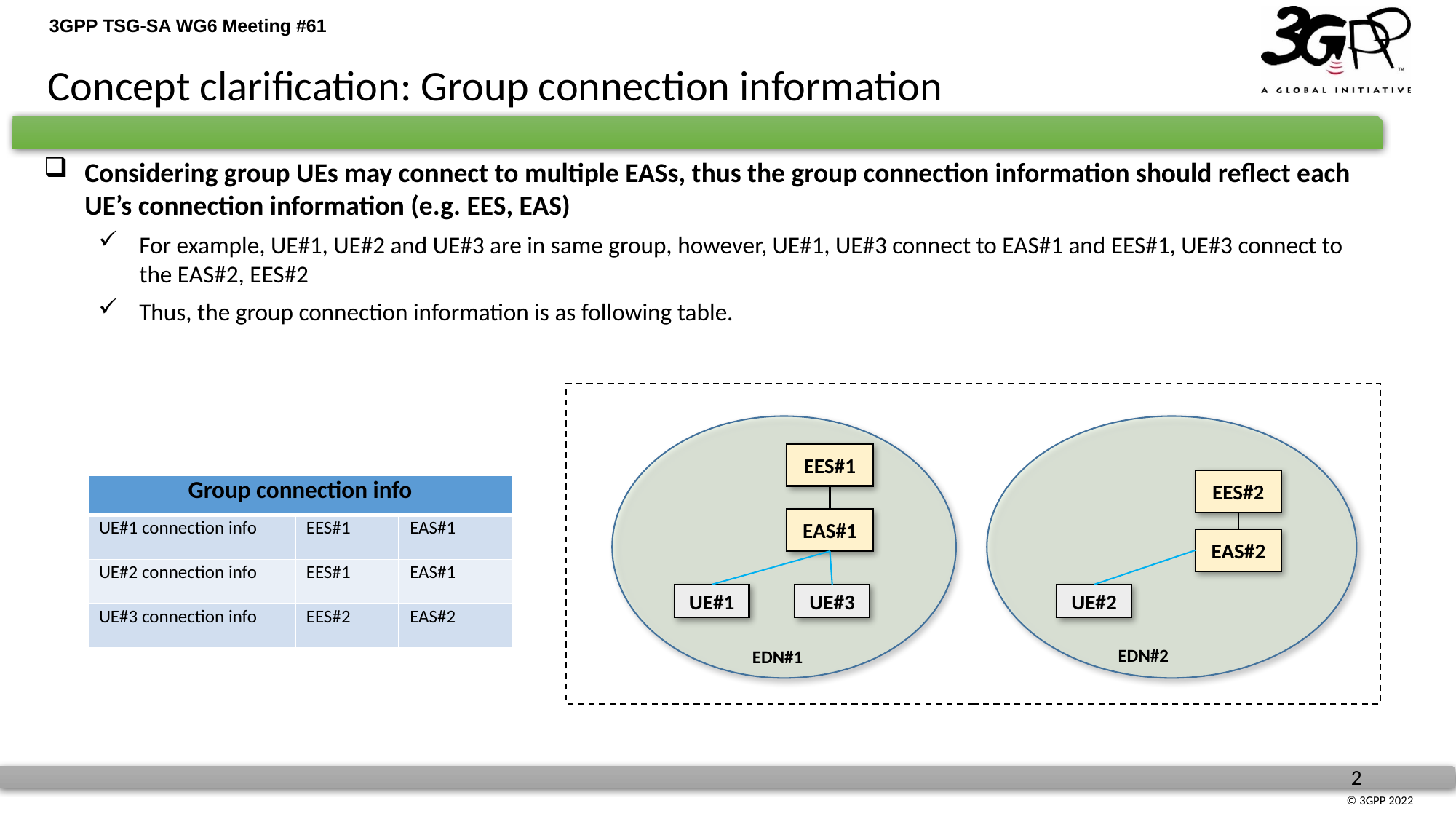

Concept clarification: Group connection information
Considering group UEs may connect to multiple EASs, thus the group connection information should reflect each UE’s connection information (e.g. EES, EAS)
For example, UE#1, UE#2 and UE#3 are in same group, however, UE#1, UE#3 connect to EAS#1 and EES#1, UE#3 connect to the EAS#2, EES#2
Thus, the group connection information is as following table.

EES#1
EES#2
| Group connection info |  |  |
| --- | --- | --- |
| UE#1 connection info | EES#1 | EAS#1 |
| UE#2 connection info | EES#1 | EAS#1 |
| UE#3 connection info | EES#2 | EAS#2 |
EAS#1
EAS#2
UE#1
UE#3
UE#2
EDN#2
EDN#1